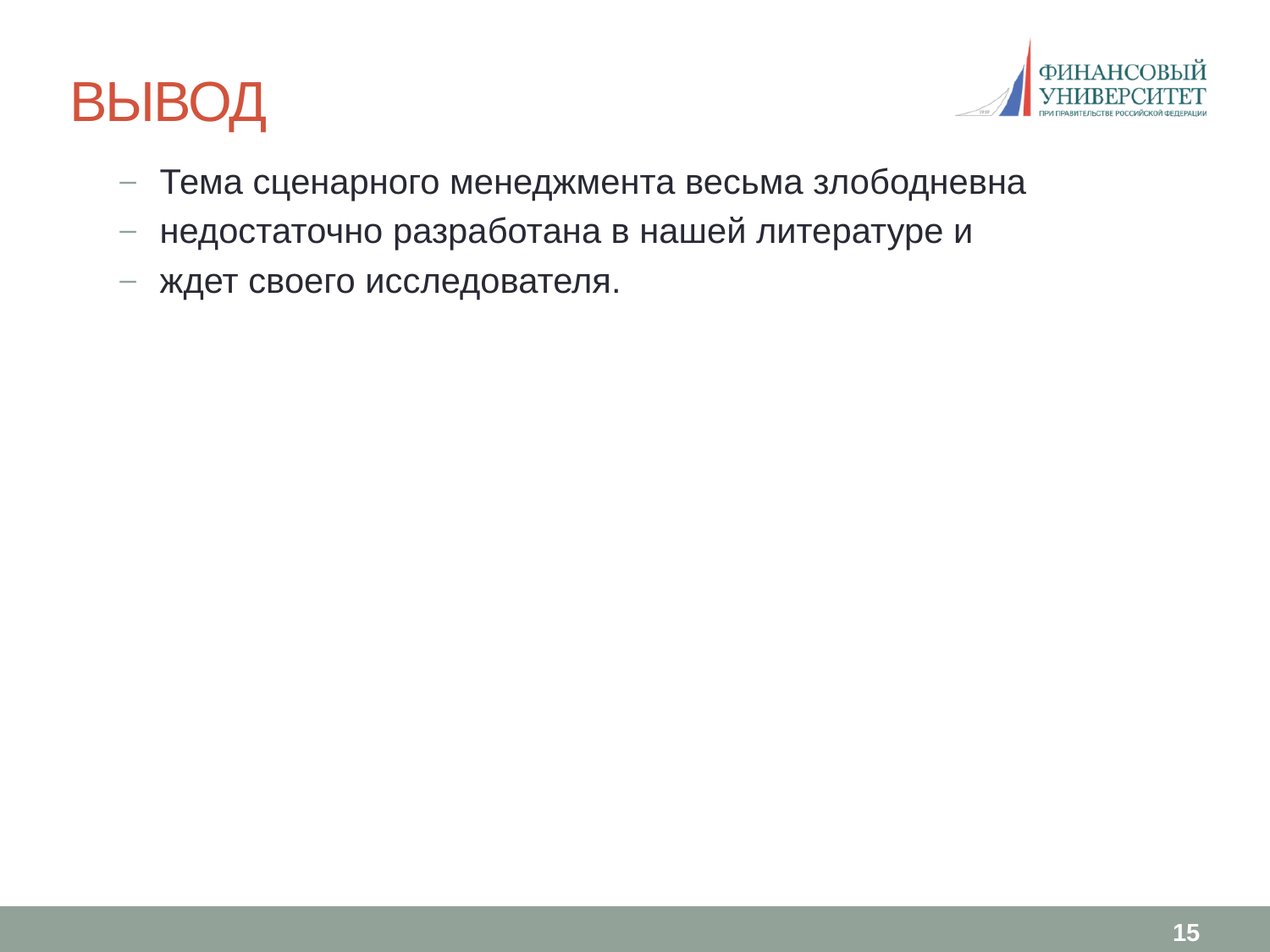

# вывод
Тема сценарного менеджмента весьма злободневна
недостаточно разработана в нашей литературе и
ждет своего исследователя.
15